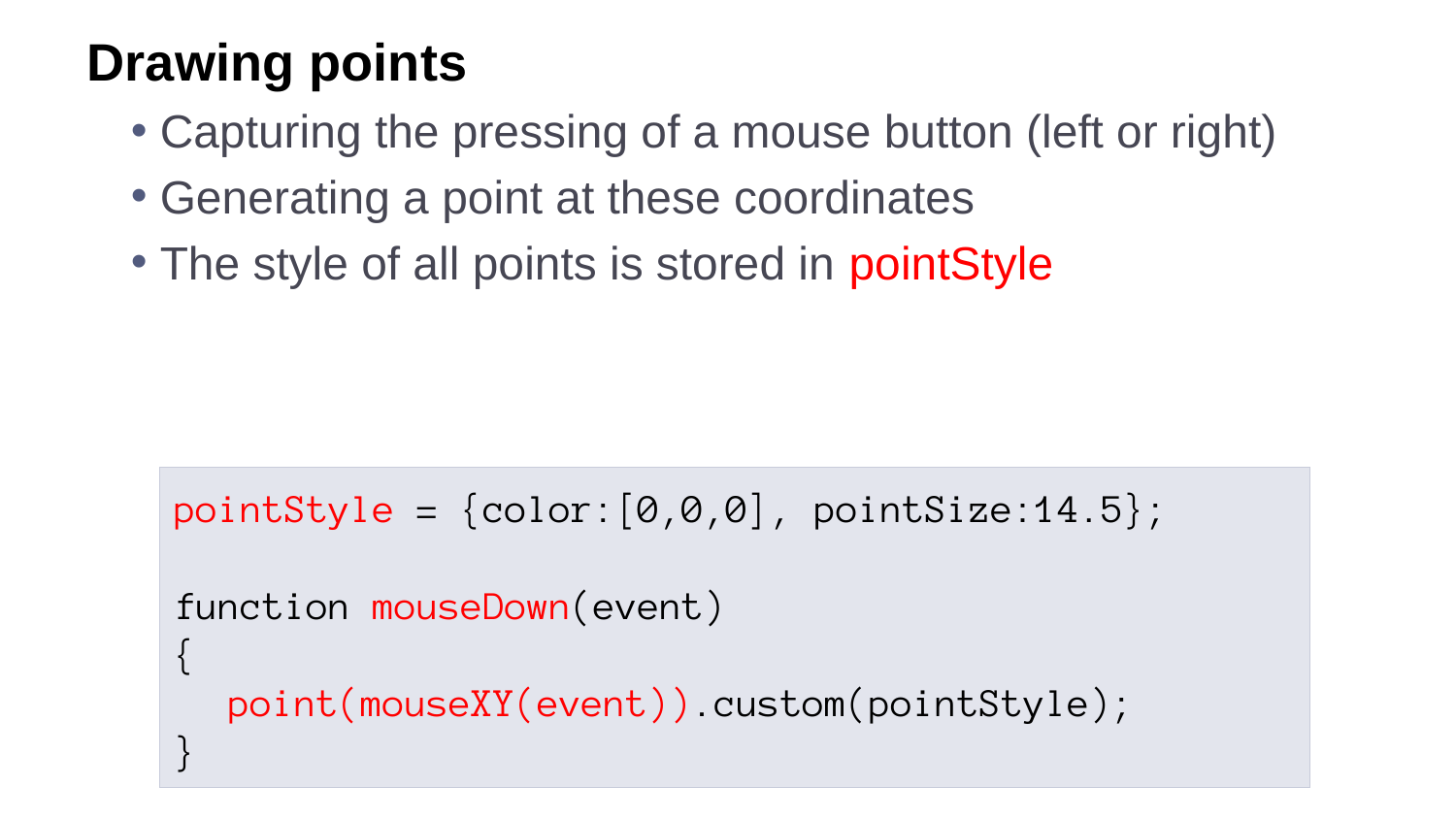

Drawing points
Capturing the pressing of a mouse button (left or right)
Generating a point at these coordinates
The style of all points is stored in pointStyle
pointStyle = {color:[0,0,0], pointSize:14.5};

function mouseDown(event)
{
	point(mouseXY(event)).custom(pointStyle);
}